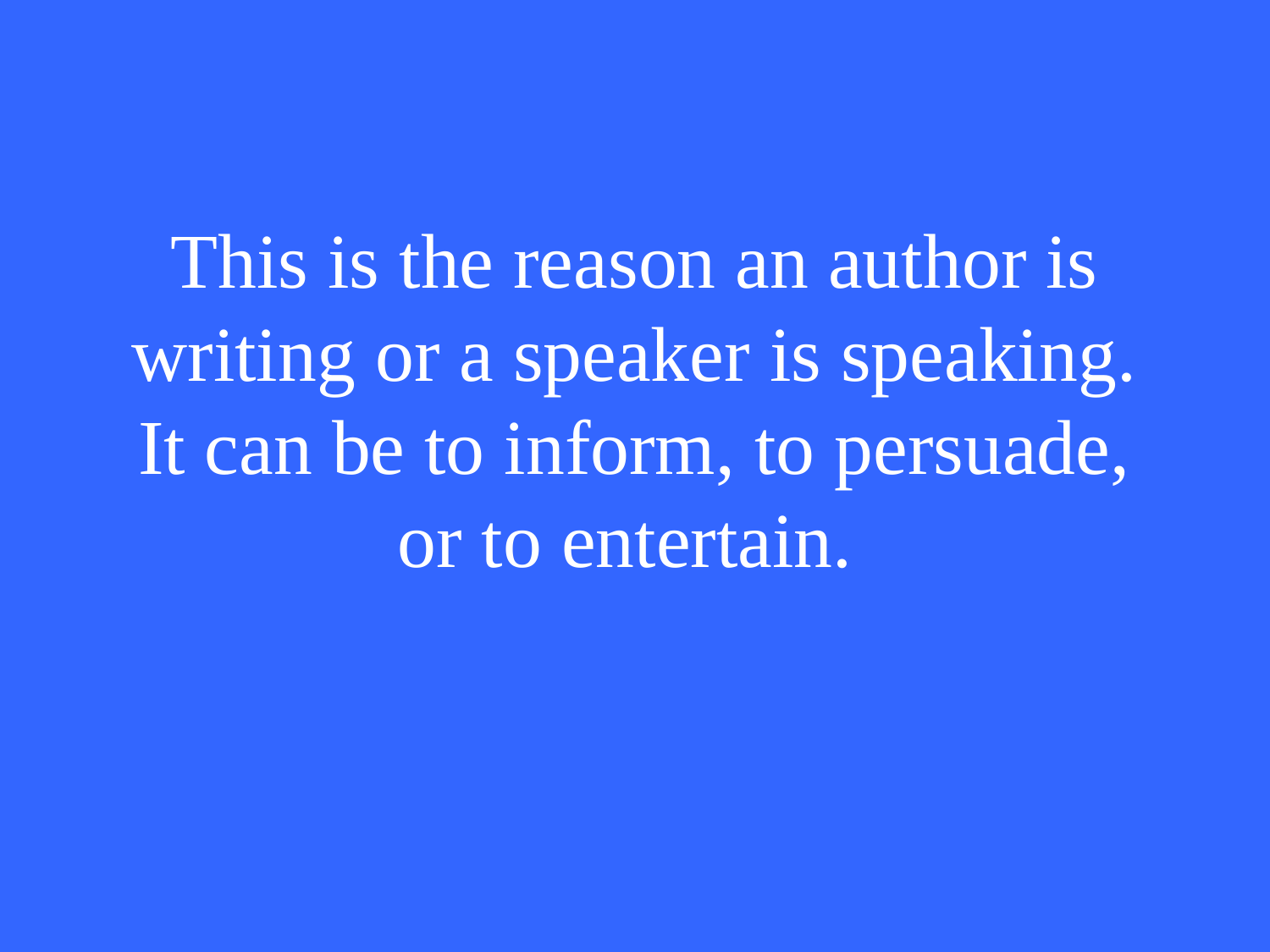

# This is the reason an author is writing or a speaker is speaking. It can be to inform, to persuade, or to entertain.